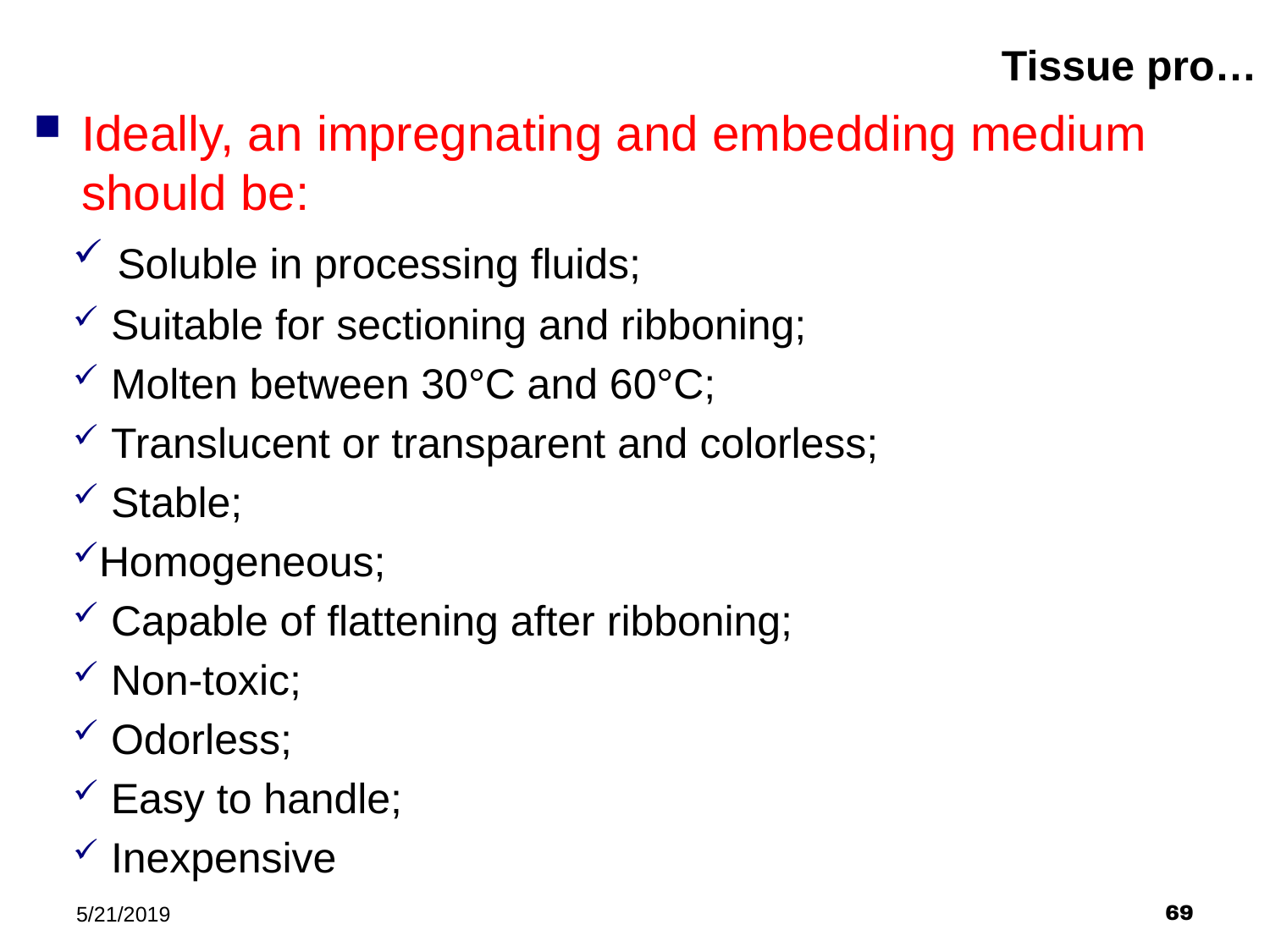

# Tissue pro…
Ideally, an impregnating and embedding medium should be:
 Soluble in processing fluids;
 Suitable for sectioning and ribboning;
 Molten between 30°C and 60°C;
 Translucent or transparent and colorless;
 Stable;
Homogeneous;
 Capable of flattening after ribboning;
 Non-toxic;
 Odorless;
 Easy to handle;
 Inexpensive
5/21/2019
69